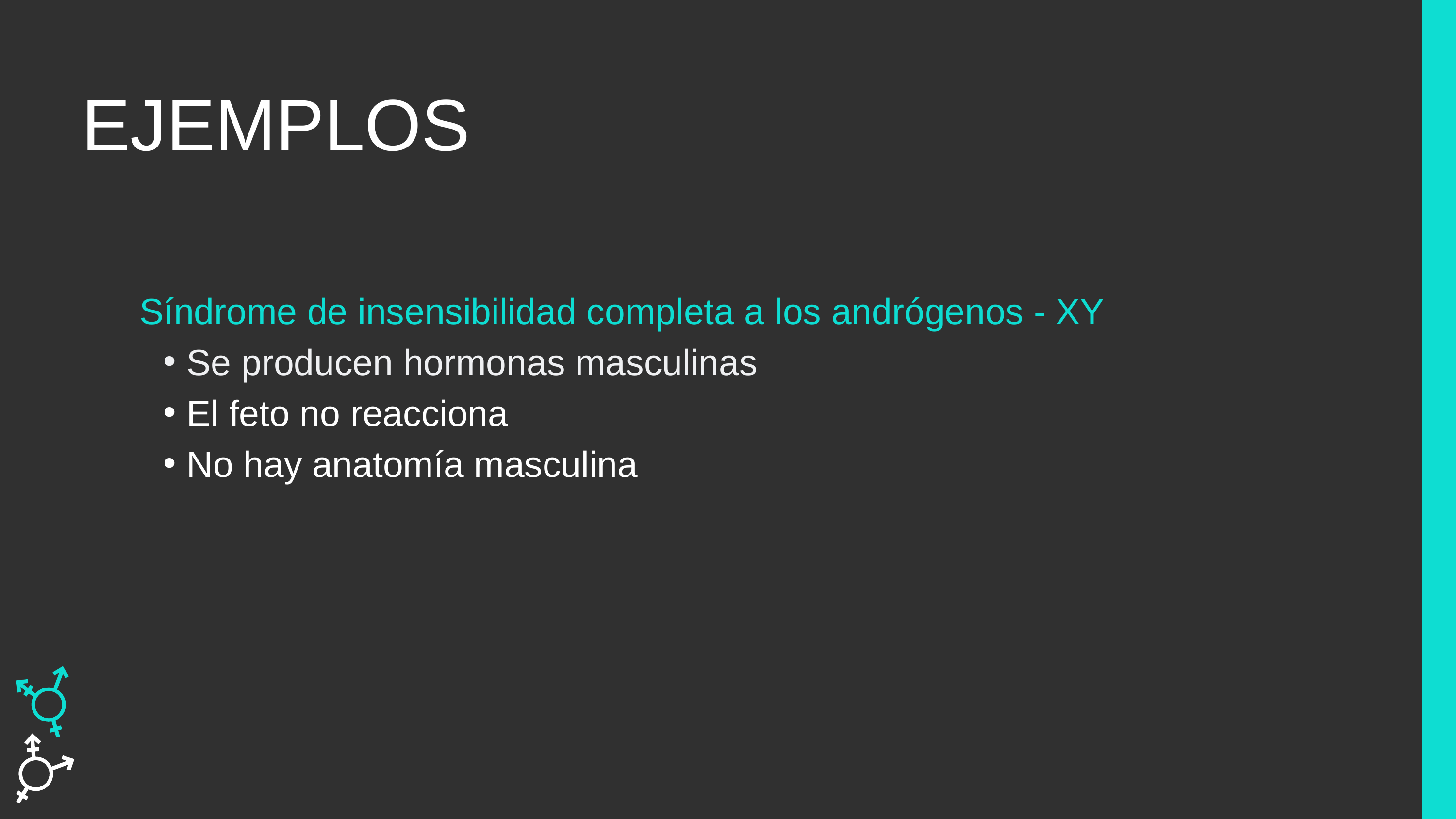

EJEMPLOS
Síndrome de insensibilidad completa a los andrógenos - XY
Se producen hormonas masculinas
El feto no reacciona
No hay anatomía masculina